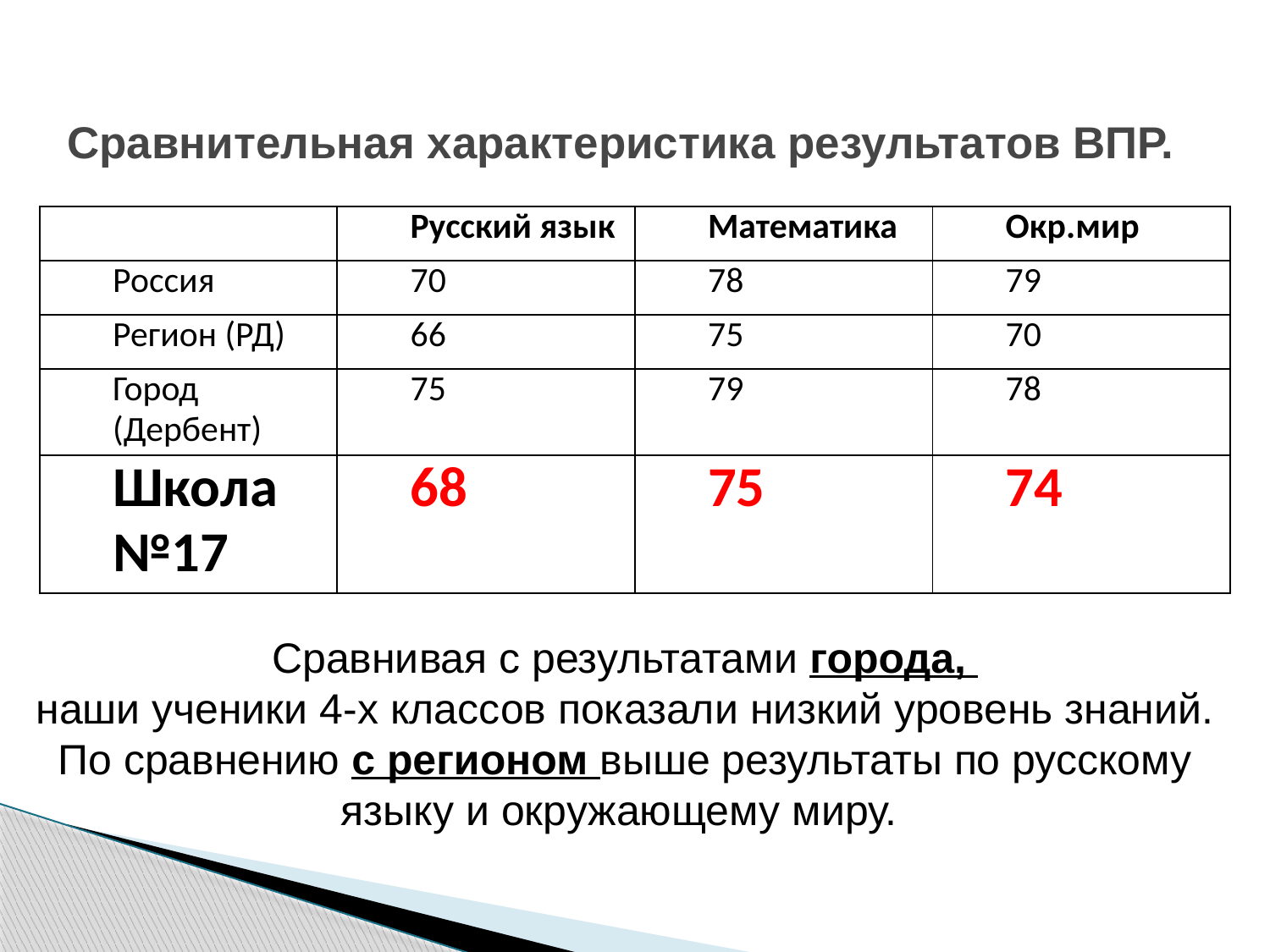

# Сравнительная характеристика результатов ВПР.
|  | Русский язык | Математика | Окр.мир |
| --- | --- | --- | --- |
| Россия | 70 | 78 | 79 |
| Регион (РД) | 66 | 75 | 70 |
| Город (Дербент) | 75 | 79 | 78 |
| Школа №17 | 68 | 75 | 74 |
Сравнивая с результатами города,
наши ученики 4-х классов показали низкий уровень знаний.
По сравнению с регионом выше результаты по русскому языку и окружающему миру.